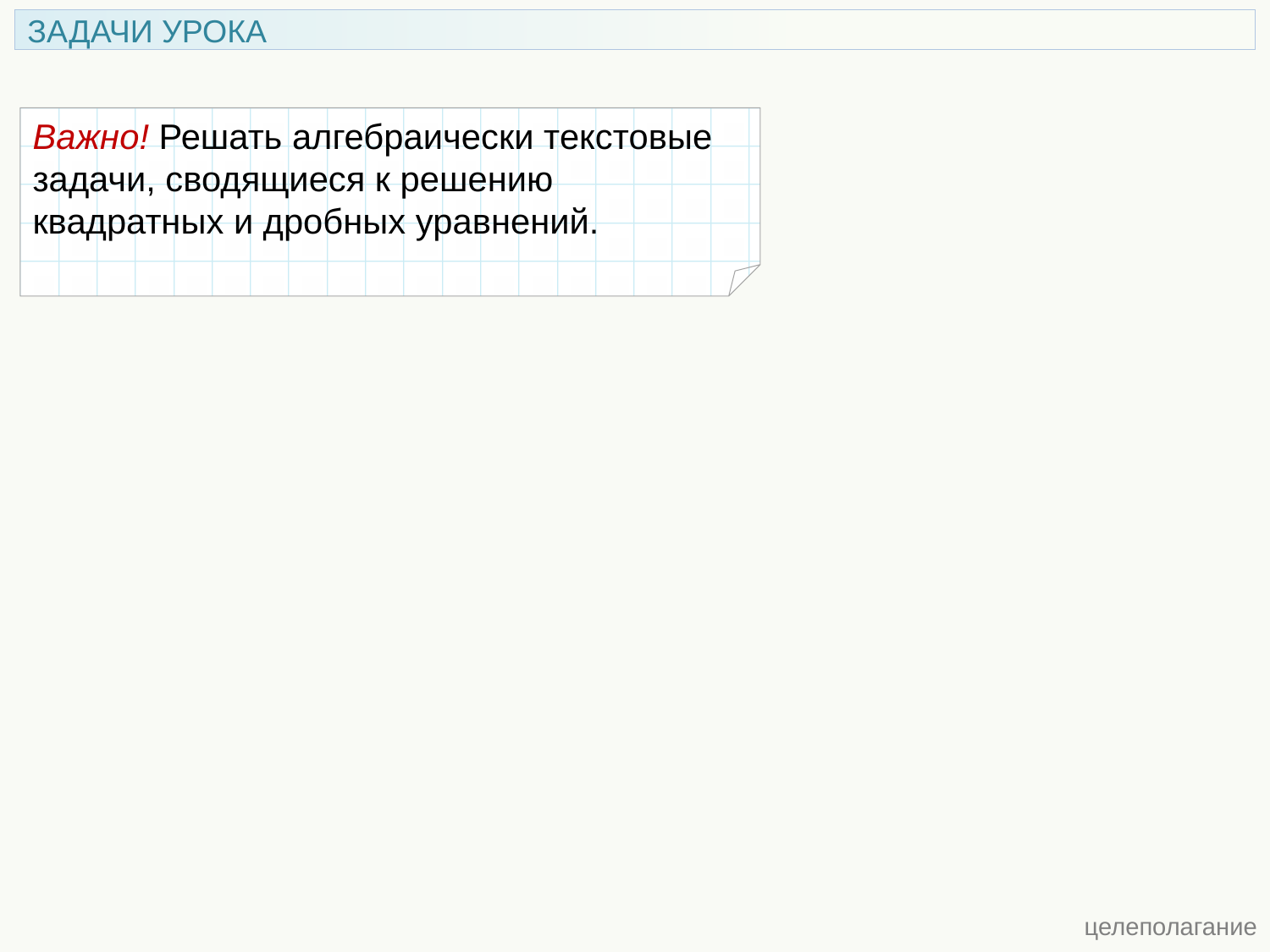

ЗАДАЧИ УРОКА

Важно! Решать алгебраически текстовые задачи, сводящиеся к решению квадратных и дробных уравнений.
  целеполагание